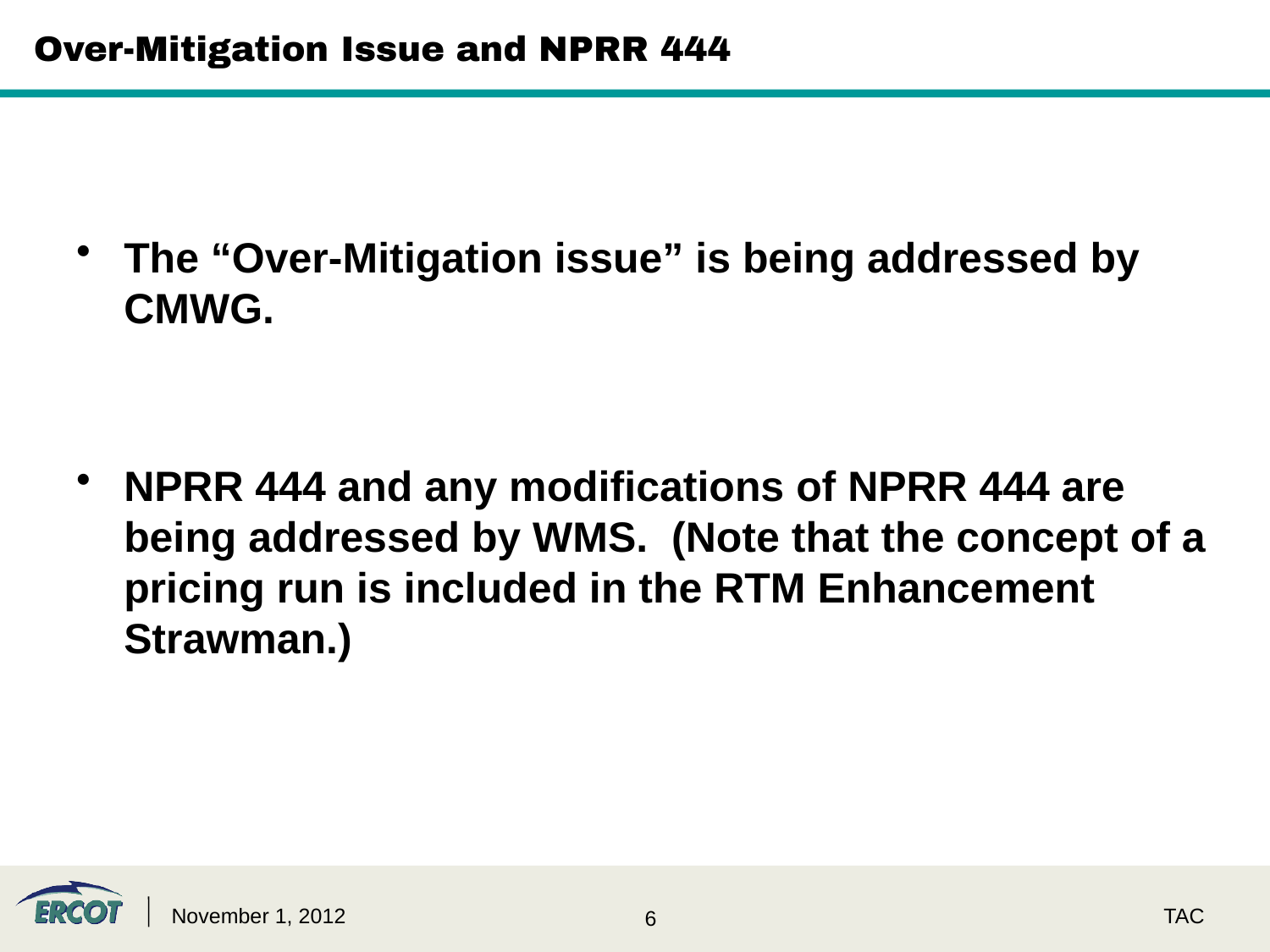

# Over-Mitigation Issue and NPRR 444

The “Over-Mitigation issue” is being addressed by CMWG.

NPRR 444 and any modifications of NPRR 444 are being addressed by WMS.  (Note that the concept of a pricing run is included in the RTM Enhancement Strawman.)

November 1, 2012
TAC